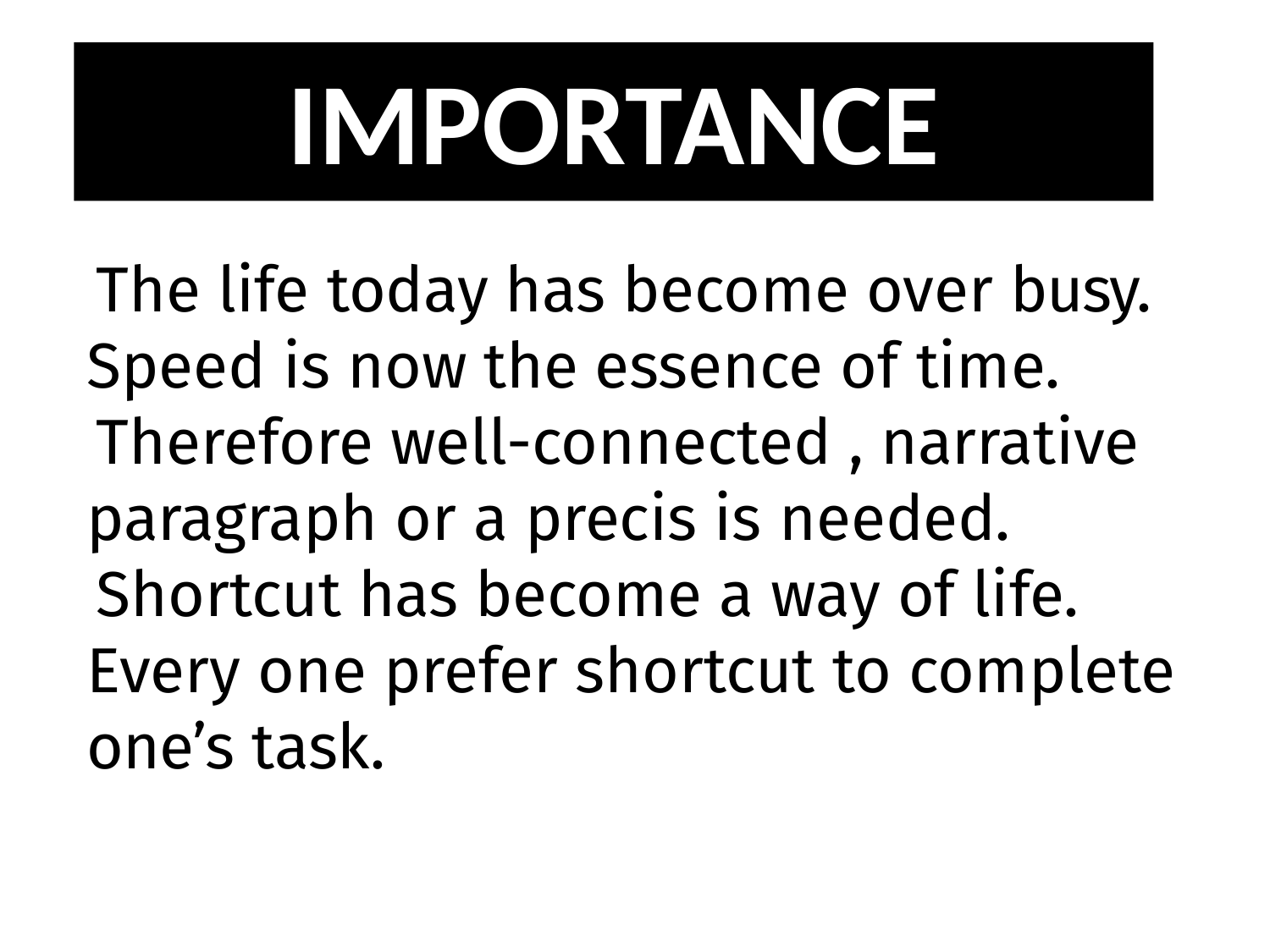

IMPORTANCE

The life today has become over busy.  Speed is now the essence of time.
Therefore well-connected , narrative  paragraph or a precis is needed.
Shortcut has become a way of life.  Every one prefer shortcut to complete  one’s task.